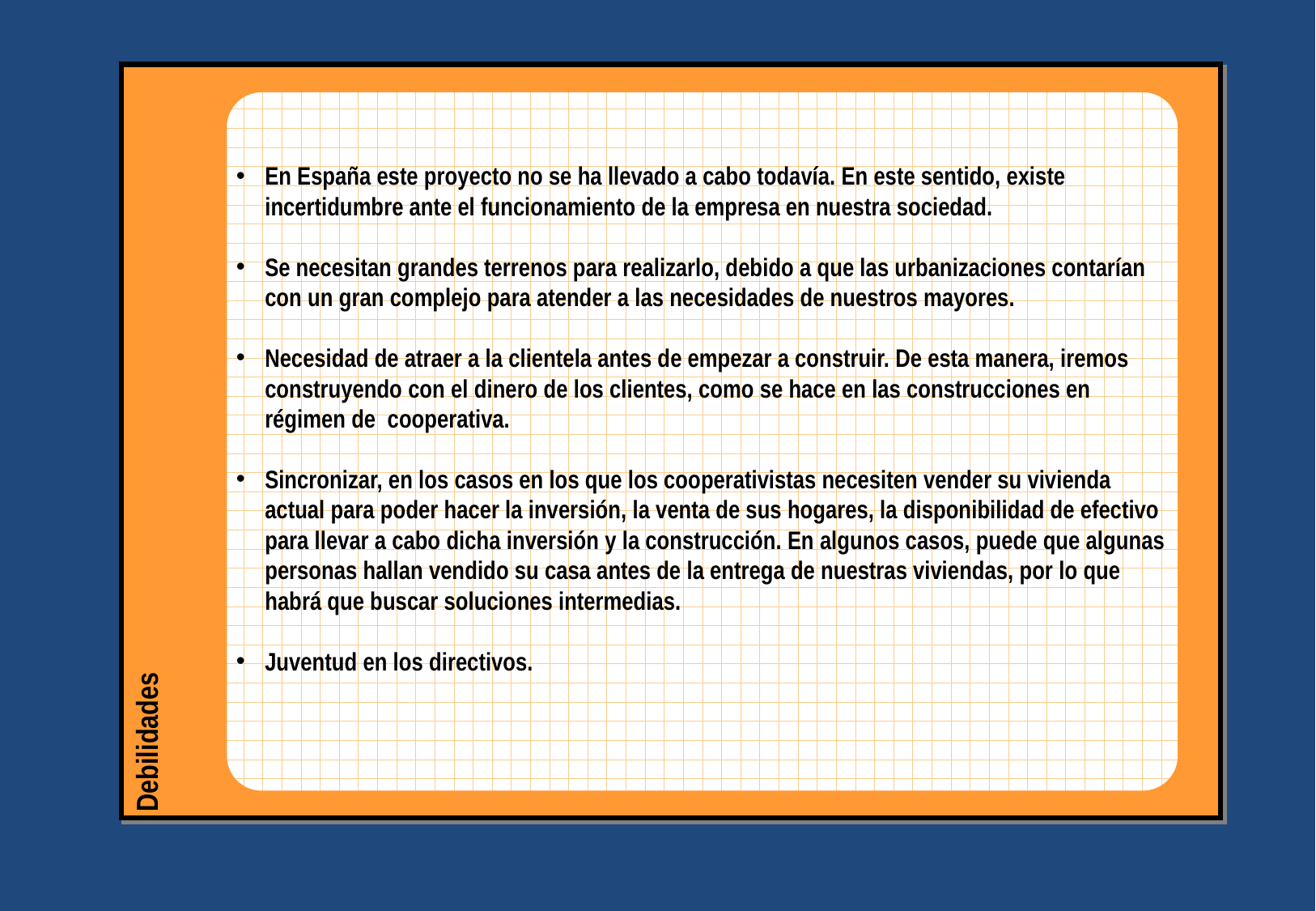

Debilidades

En España este proyecto no se ha llevado a cabo todavía. En este sentido, existe incertidumbre ante el funcionamiento de la empresa en nuestra sociedad.

Se necesitan grandes terrenos para realizarlo, debido a que las urbanizaciones contarían con un gran complejo para atender a las necesidades de nuestros mayores.

Necesidad de atraer a la clientela antes de empezar a construir. De esta manera, iremos construyendo con el dinero de los clientes, como se hace en las construcciones en régimen de  cooperativa.

Sincronizar, en los casos en los que los cooperativistas necesiten vender su vivienda actual para poder hacer la inversión, la venta de sus hogares, la disponibilidad de efectivo para llevar a cabo dicha inversión y la construcción. En algunos casos, puede que algunas personas hallan vendido su casa antes de la entrega de nuestras viviendas, por lo que habrá que buscar soluciones intermedias.

Juventud en los directivos.